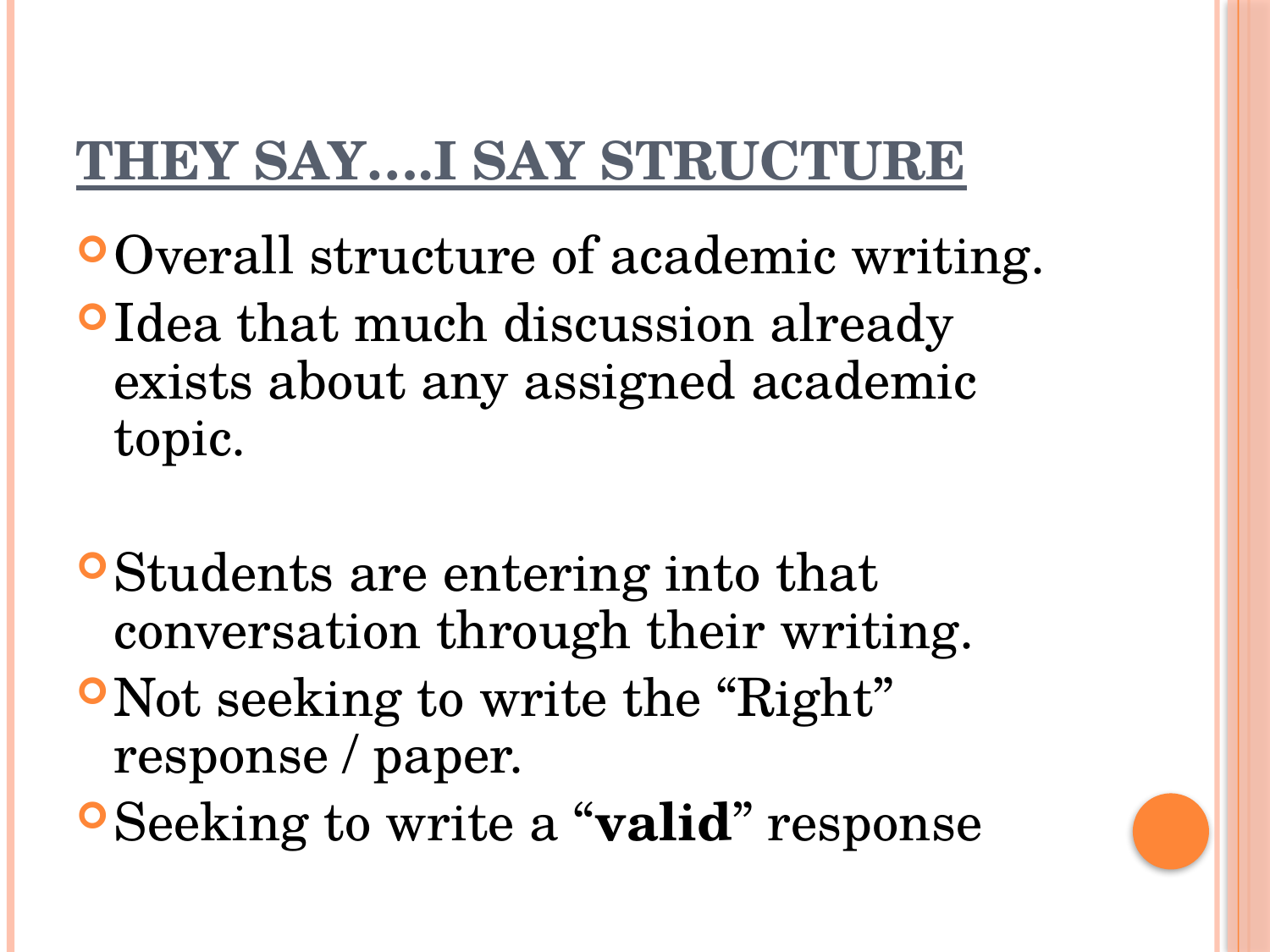

# They say….I say Structure
Overall structure of academic writing.
Idea that much discussion already exists about any assigned academic topic.

Students are entering into that conversation through their writing.
Not seeking to write the “Right” response / paper.
Seeking to write a “valid” response